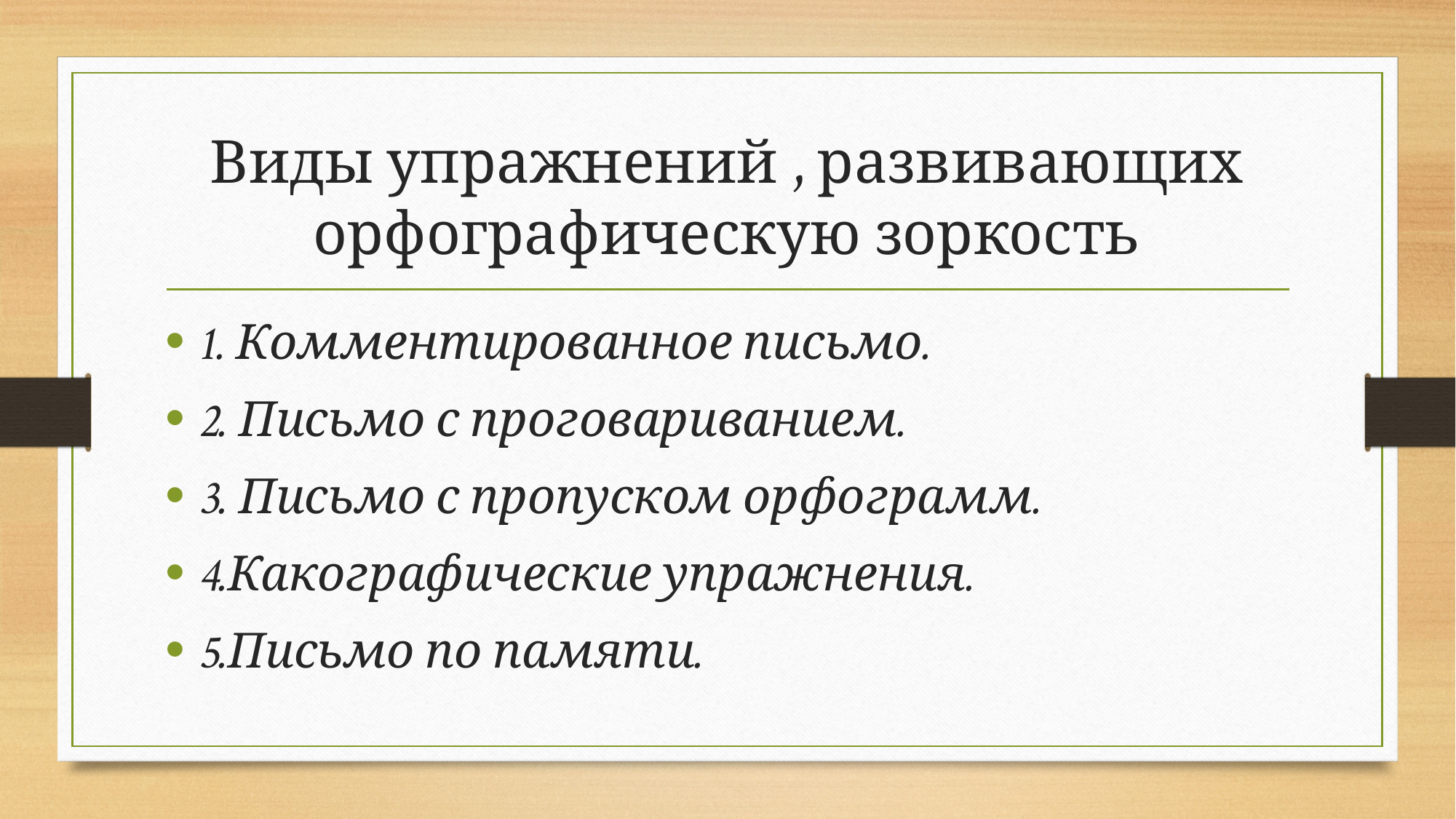

# Виды упражнений , развивающих орфографическую зоркость
1. Комментированное письмо.
2. Письмо с проговариванием.
3. Письмо с пропуском орфограмм.
4.Какографические упражнения.
5.Письмо по памяти.